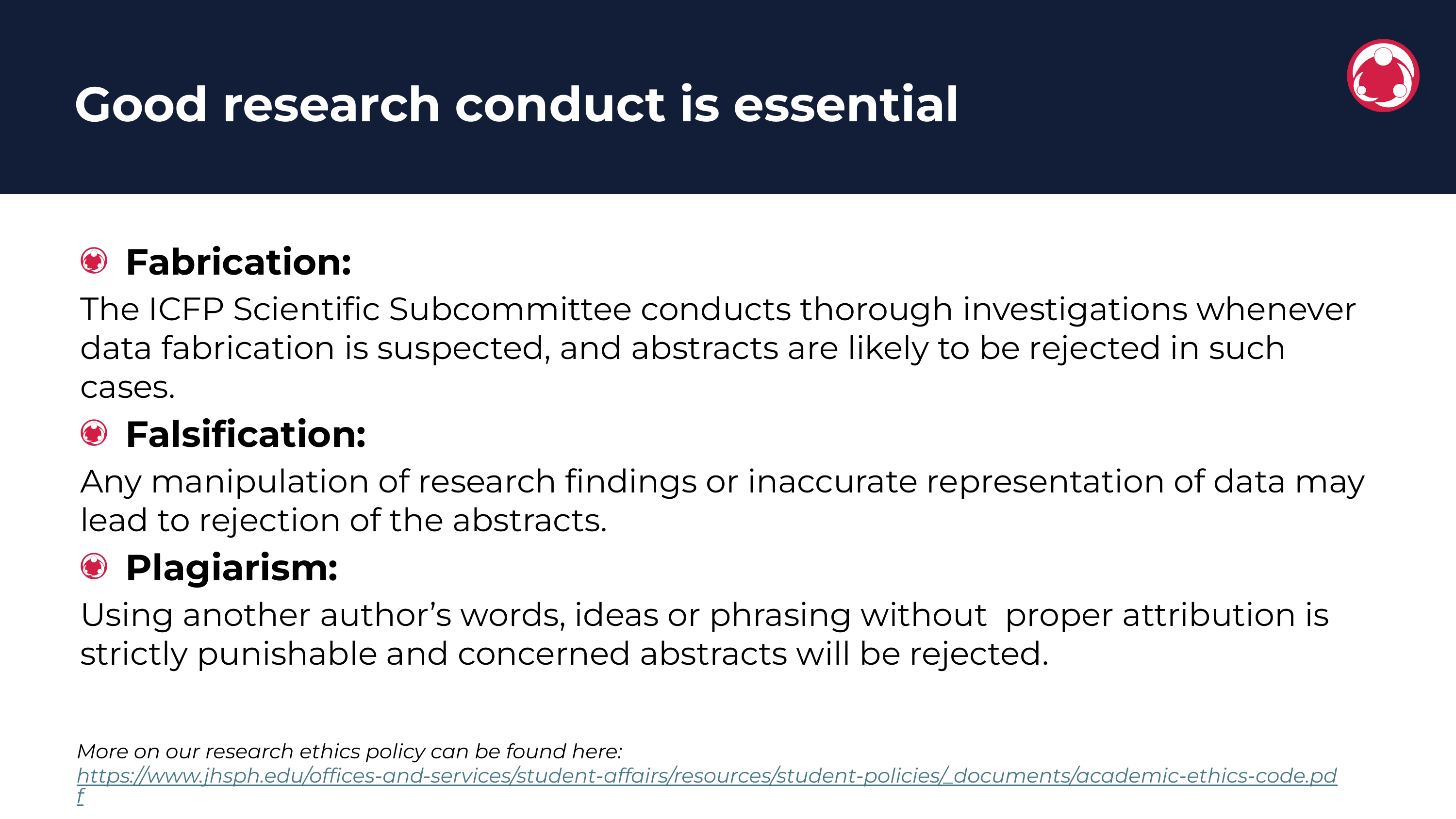

Good research conduct is essential
Fabrication:
The ICFP Scientific Subcommittee conducts thorough investigations whenever data fabrication is suspected, and abstracts are likely to be rejected in such cases.
Falsification:
Any manipulation of research findings or inaccurate representation of data may lead to rejection of the abstracts.
Plagiarism:
Using another author’s words, ideas or phrasing without  proper attribution is strictly punishable and concerned abstracts will be rejected.
More on our research ethics policy can be found here: https://www.jhsph.edu/offices-and-services/student-affairs/resources/student-policies/_documents/academic-ethics-code.pdf